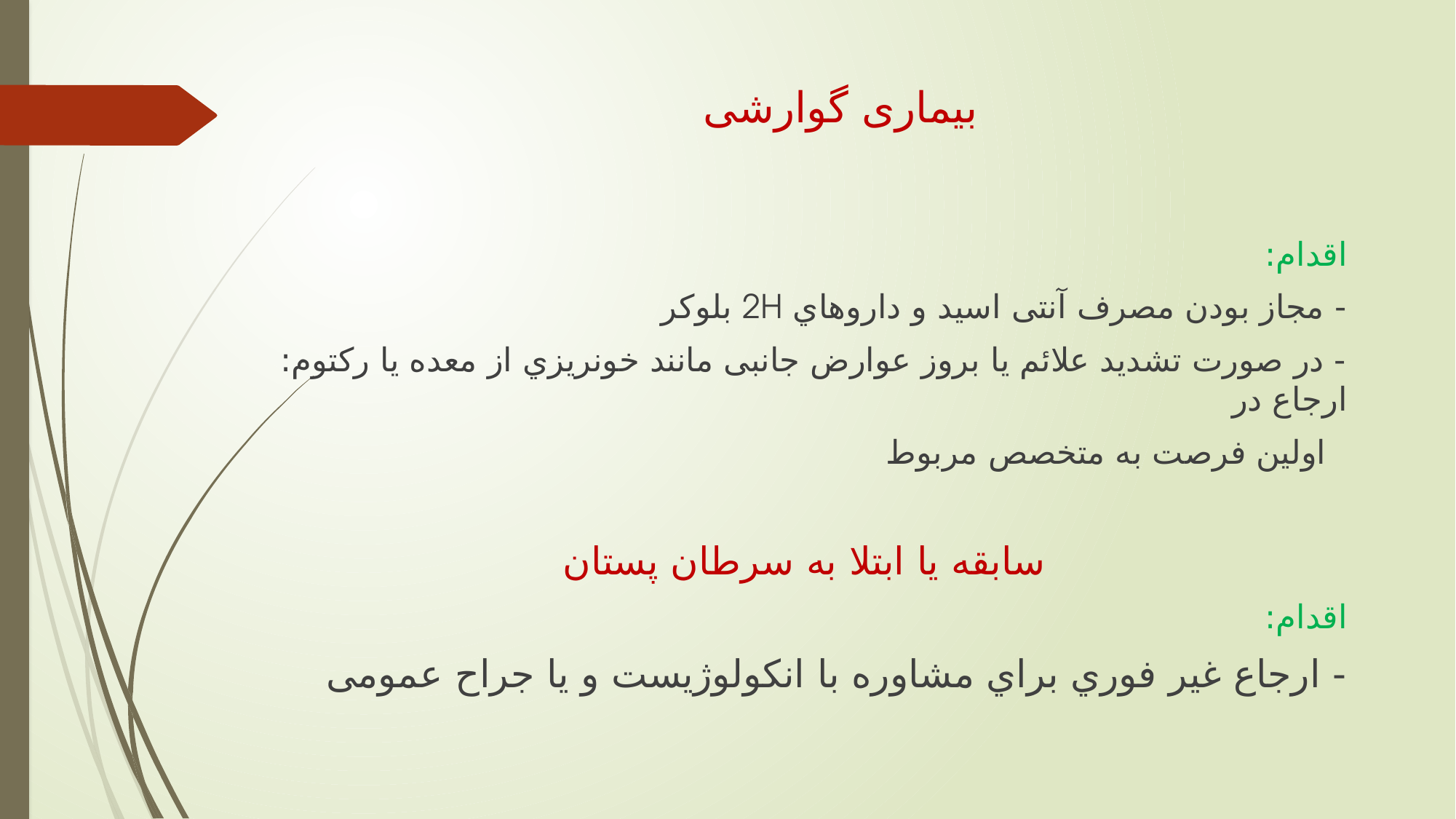

# بیماری گوارشی
اقدام:
- مجاز بودن مصرف آنتی اسید و داروهاي 2H بلوكر
- در صورت تشديد علائم يا بروز عوارض جانبی مانند خونريزي از معده يا ركتوم: ارجاع در
  اولین فرصت به متخصص مربوط

سابقه یا ابتلا به سرطان پستان
اقدام:
- ارجاع غیر فوري براي مشاوره با انكولوژيست و يا جراح عمومی